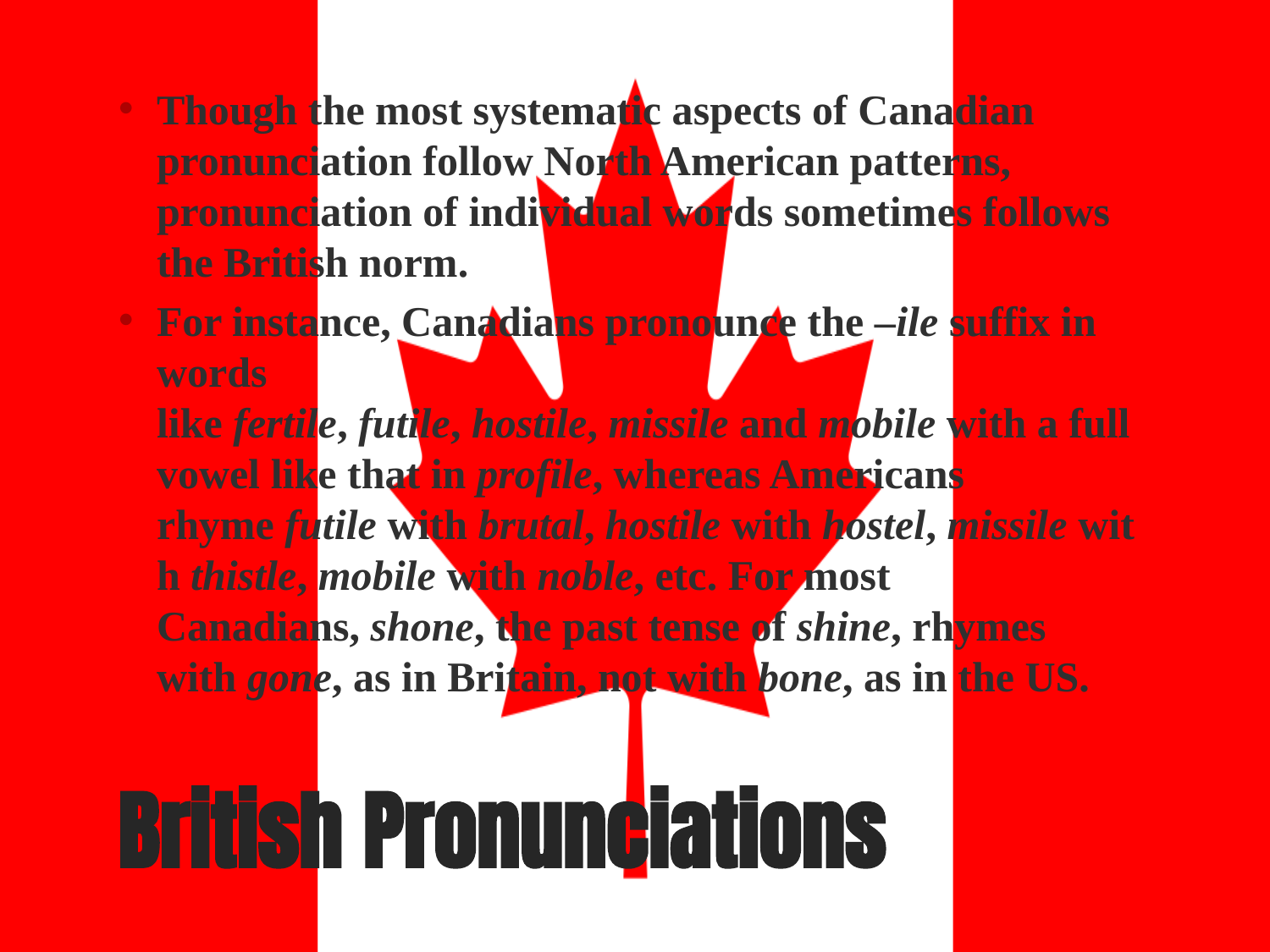

Though the most systematic aspects of Canadian pronunciation follow North American patterns, pronunciation of individual words sometimes follows the British norm.
For instance, Canadians pronounce the –ile suffix in words like fertile, futile, hostile, missile and mobile with a full vowel like that in profile, whereas Americans rhyme futile with brutal, hostile with hostel, missile with thistle, mobile with noble, etc. For most Canadians, shone, the past tense of shine, rhymes with gone, as in Britain, not with bone, as in the US.
# British Pronunciations